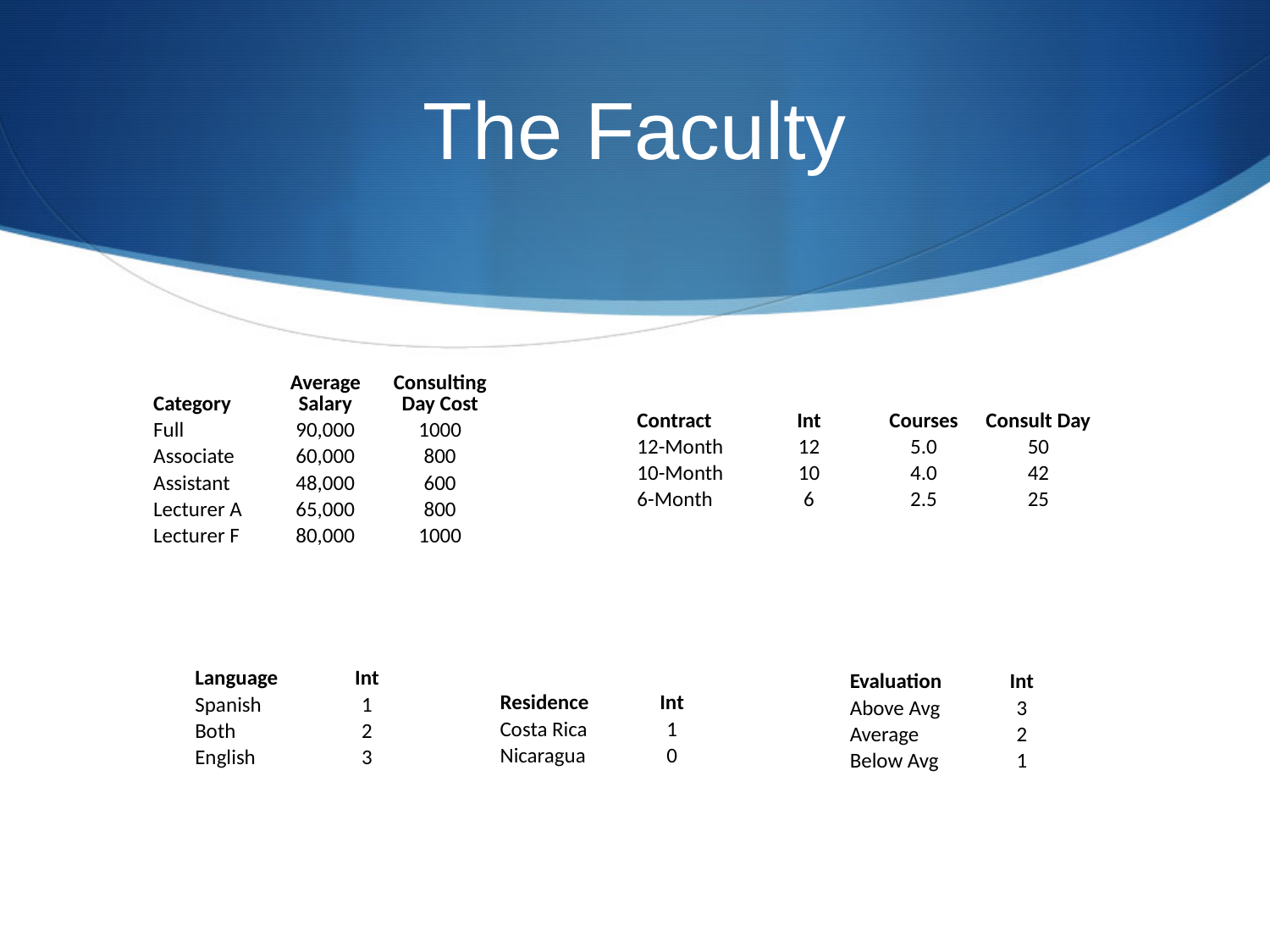

# The Faculty
| Category | Average Salary | Consulting Day Cost |
| --- | --- | --- |
| Full | 90,000 | 1000 |
| Associate | 60,000 | 800 |
| Assistant | 48,000 | 600 |
| Lecturer A | 65,000 | 800 |
| Lecturer F | 80,000 | 1000 |
| Contract | Int | Courses | Consult Day |
| --- | --- | --- | --- |
| 12-Month | 12 | 5.0 | 50 |
| 10-Month | 10 | 4.0 | 42 |
| 6-Month | 6 | 2.5 | 25 |
| Language | Int |
| --- | --- |
| Spanish | 1 |
| Both | 2 |
| English | 3 |
| Evaluation | Int |
| --- | --- |
| Above Avg | 3 |
| Average | 2 |
| Below Avg | 1 |
| Residence | Int |
| --- | --- |
| Costa Rica | 1 |
| Nicaragua | 0 |